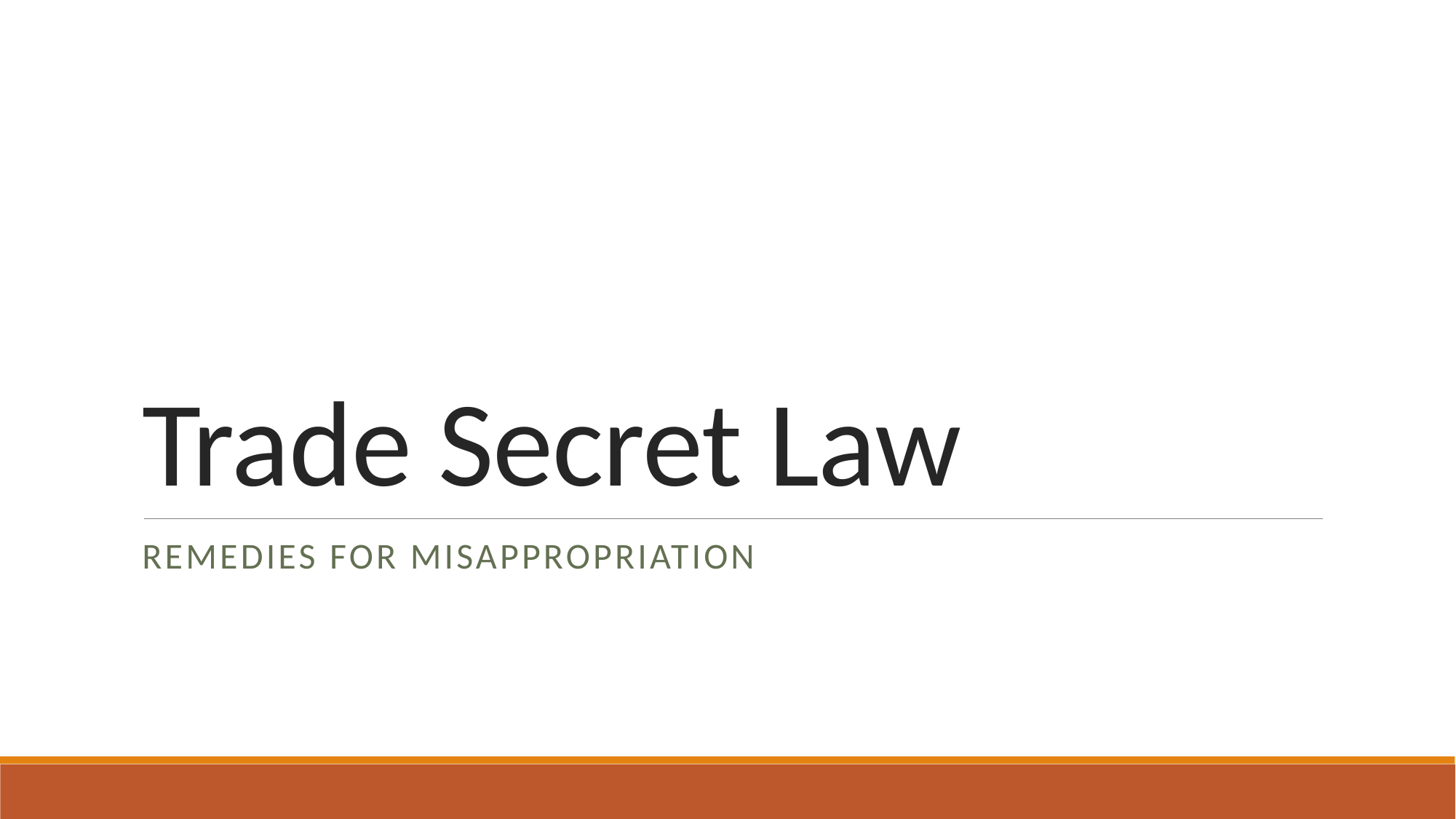

# Trade Secret Law
Remedies for misappropriation